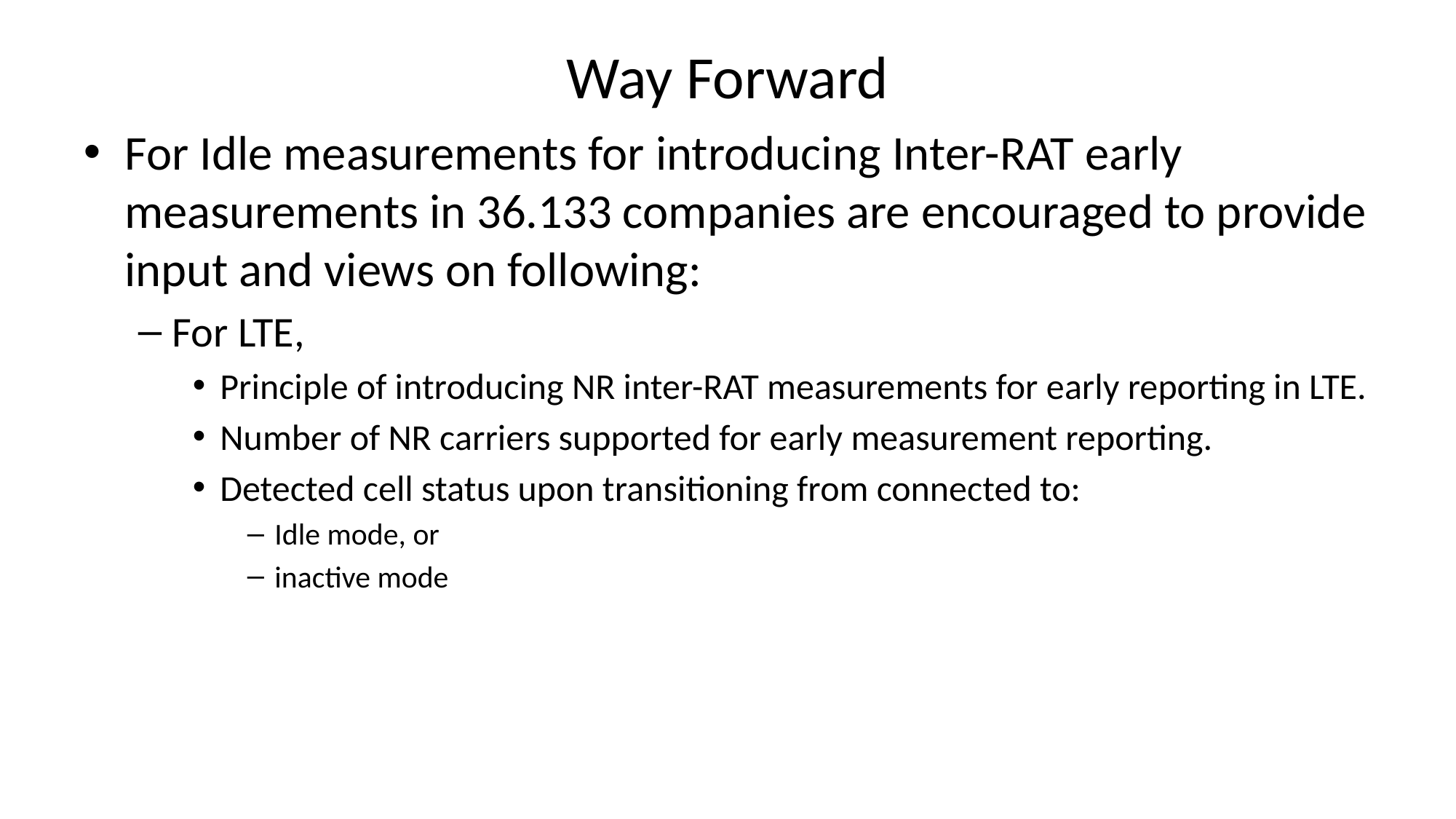

# Way Forward
For Idle measurements for introducing Inter-RAT early measurements in 36.133 companies are encouraged to provide input and views on following:
For LTE,
Principle of introducing NR inter-RAT measurements for early reporting in LTE.
Number of NR carriers supported for early measurement reporting.
Detected cell status upon transitioning from connected to:
Idle mode, or
inactive mode